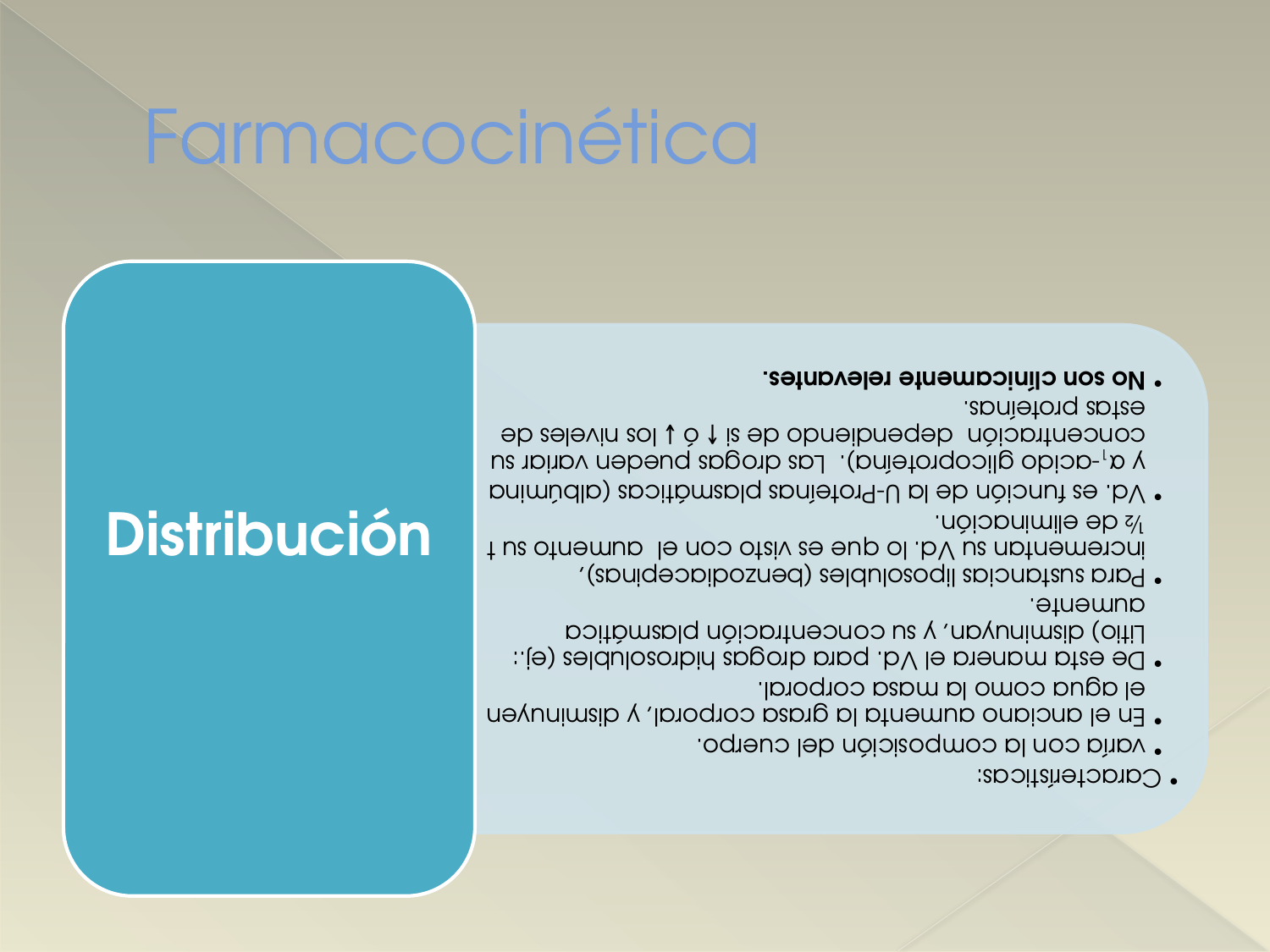

# Farmacocinética
Características:
varía con la composición del cuerpo.
En el anciano aumenta la grasa corporal, y disminuyen el agua como la masa corporal.
De esta manera el Vd. para drogas hidrosolubles (ej.: Litio) disminuyan, y su concentración plasmática aumente.
Para sustancias liposolubles (benzodiacepinas), incrementan su Vd. lo que es visto con el  aumento su t ½ de eliminación.
Vd. es función de la U-Proteínas plasmáticas (albúmina y α1-acido glicoproteína).  Las drogas pueden variar su concentración  dependiendo de si ↑ ó ↓ los niveles de estas proteínas.
No son clínicamente relevantes.
Distribución